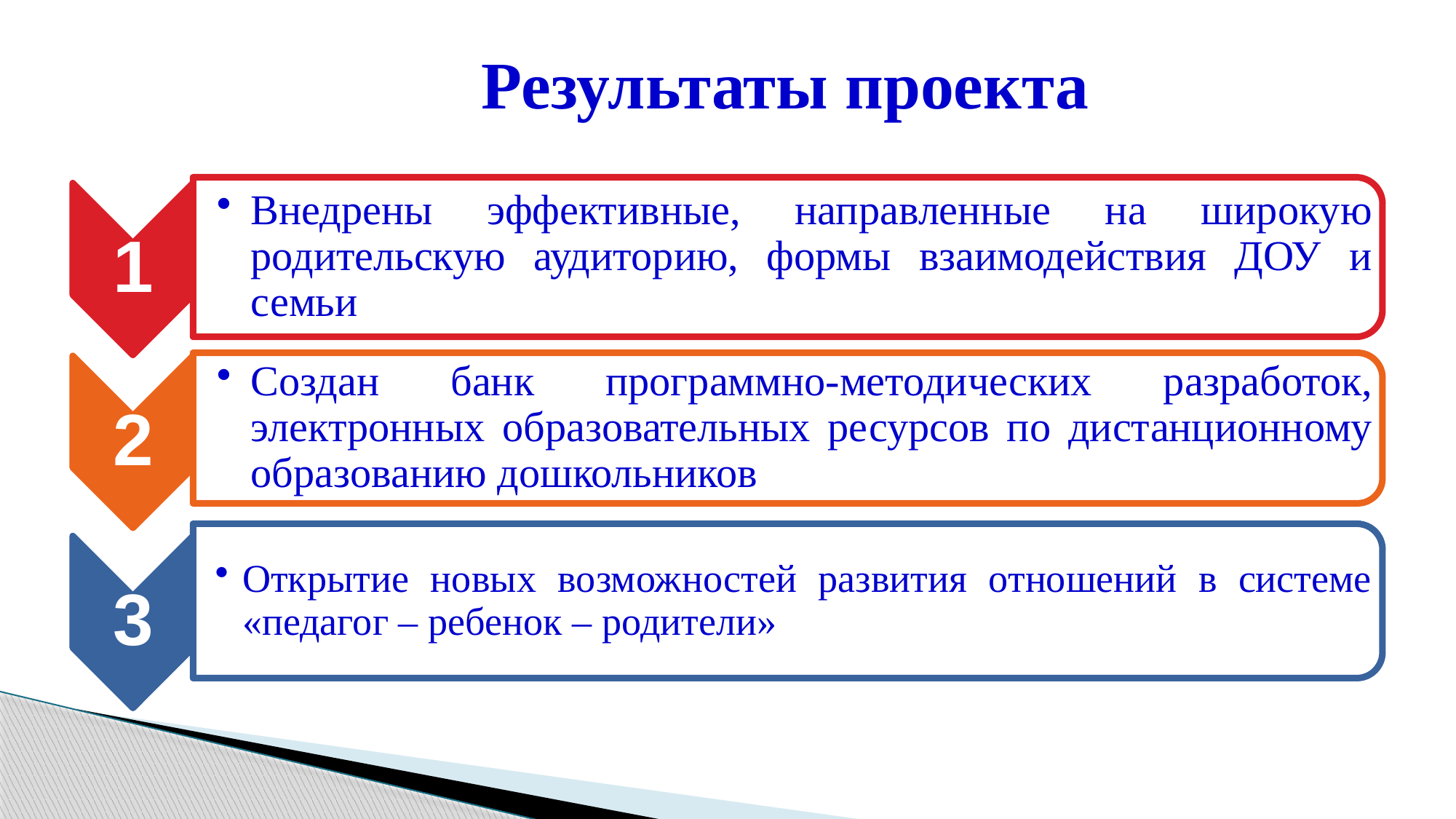

# Результаты проекта
1
Внедрены эффективные, направленные на широкую родительскую аудиторию, формы взаимодействия ДОУ и семьи
2
Создан банк программно-методических разработок, электронных образовательных ресурсов по дистанционному образованию дошкольников
3
Открытие новых возможностей развития отношений в системе «педагог – ребенок – родители»